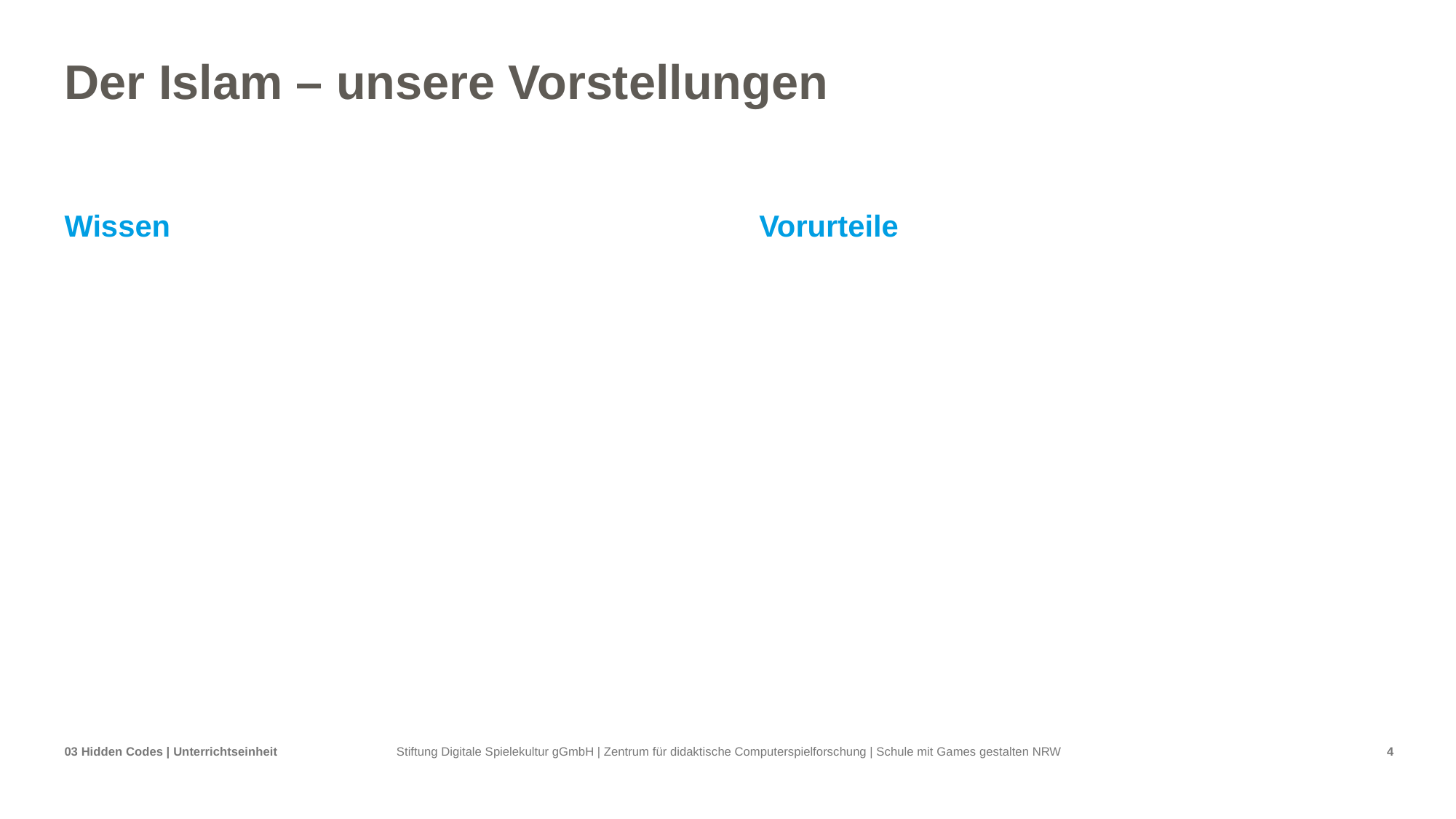

# Der Islam – unsere Vorstellungen
Wissen
Vorurteile

03 Hidden Codes | Unterrichtseinheit
4